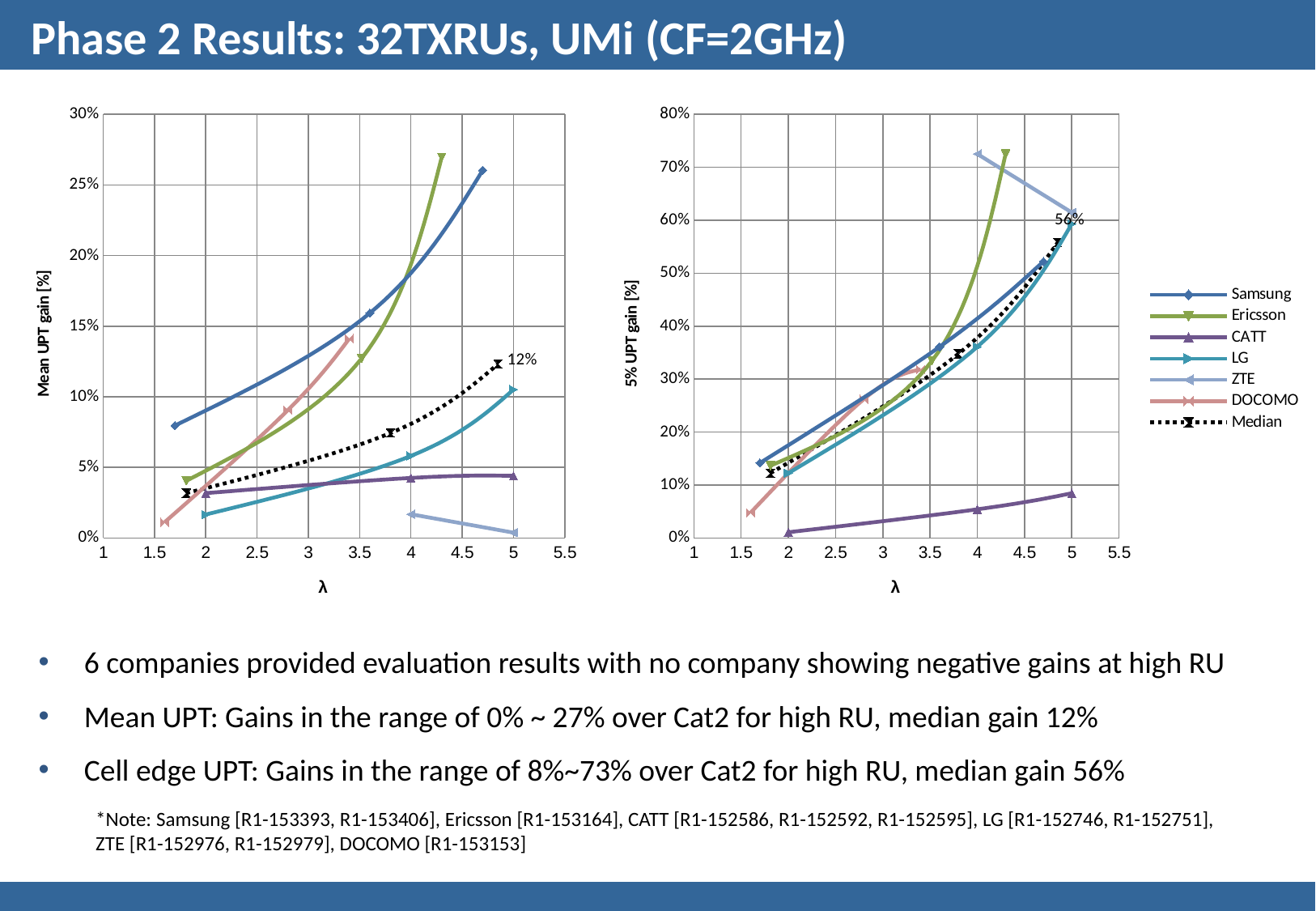

# Phase 2 Results: 32TXRUs, UMi (CF=2GHz)

### Chart

| Category |  |  |  |  |  |  |  |
|---|---|---|---|---|---|---|---|

### Chart

| Category |  |  |  |  |  |  |  |
|---|---|---|---|---|---|---|---|
6 companies provided evaluation results with no company showing negative gains at high RU
Mean UPT: Gains in the range of 0% ~ 27% over Cat2 for high RU, median gain 12%
Cell edge UPT: Gains in the range of 8%~73% over Cat2 for high RU, median gain 56%
*Note: Samsung [R1-153393, R1-153406], Ericsson [R1-153164], CATT [R1-152586, R1-152592, R1-152595], LG [R1-152746, R1-152751], ZTE [R1-152976, R1-152979], DOCOMO [R1-153153]